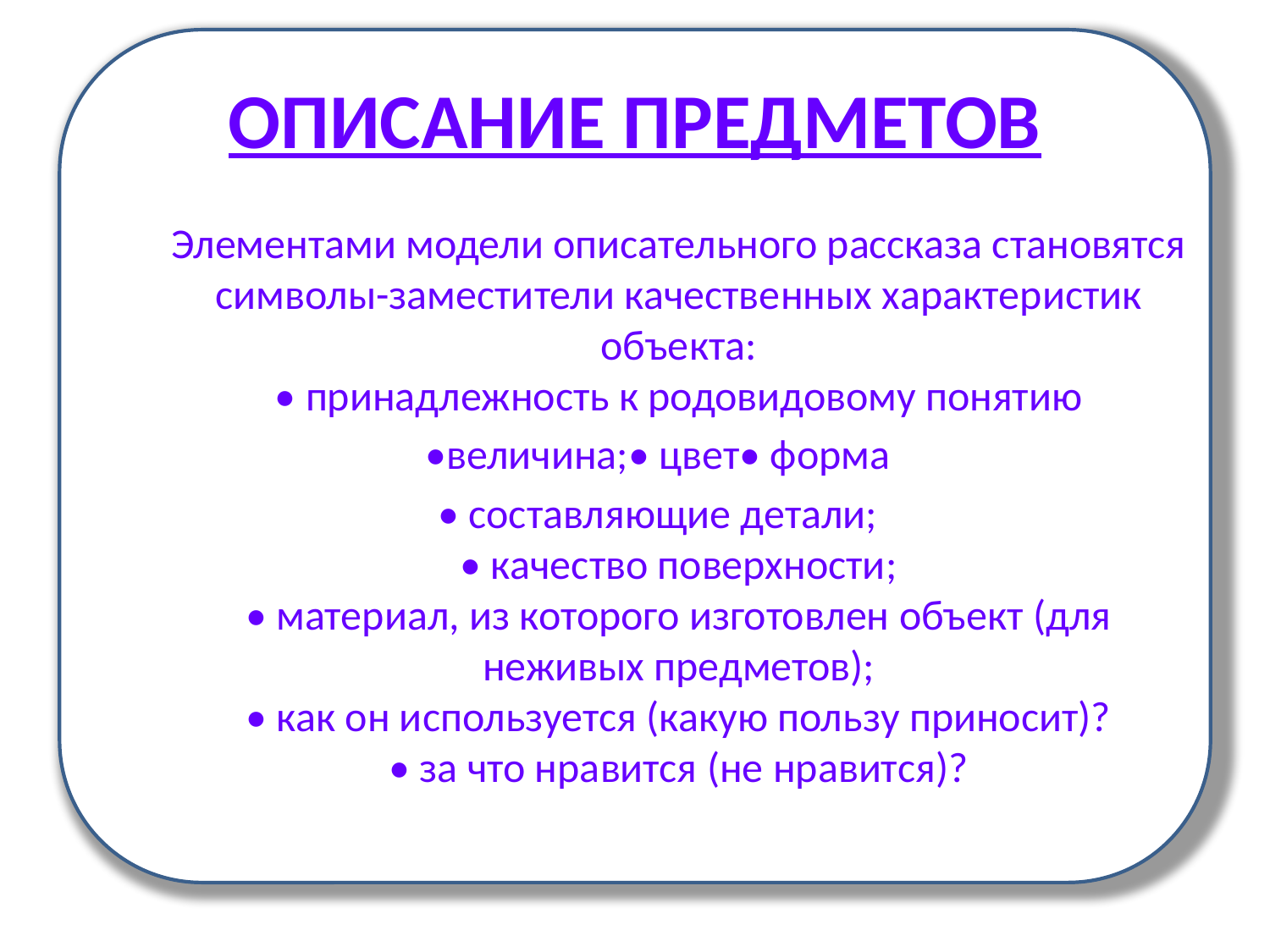

# ОПИСАНИЕ ПРЕДМЕТОВ
Элементами модели описательного рассказа становятся символы-заместители качественных характеристик объекта:
• принадлежность к родовидовому понятию
•величина;• цвет• форма
• составляющие детали;
• качество поверхности;
• материал, из которого изготовлен объект (для неживых предметов);
• как он используется (какую пользу приносит)?
• за что нравится (не нравится)?